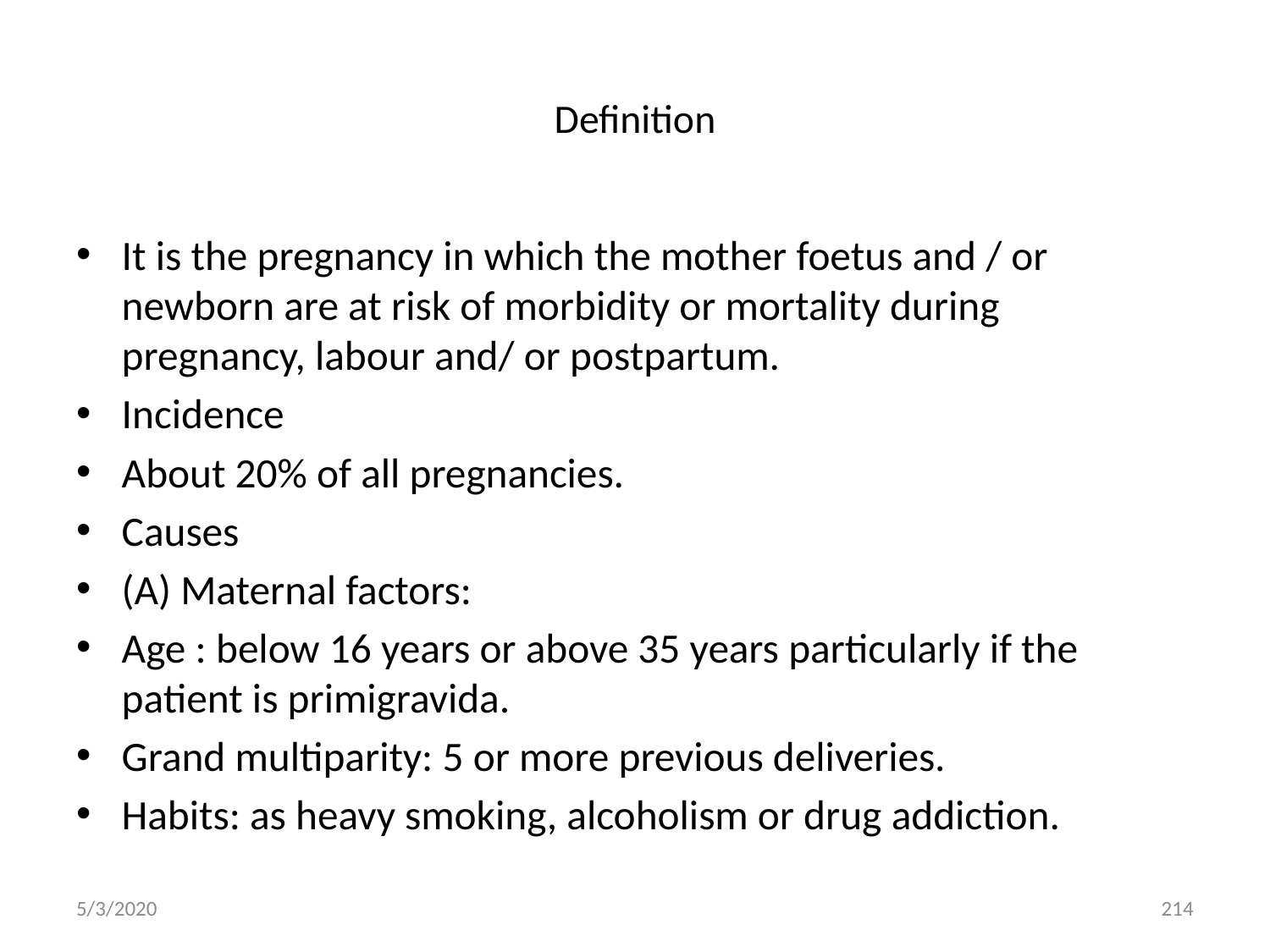

# Definition
It is the pregnancy in which the mother foetus and / or newborn are at risk of morbidity or mortality during pregnancy, labour and/ or postpartum.
Incidence
About 20% of all pregnancies.
Causes
(A) Maternal factors:
Age : below 16 years or above 35 years particularly if the patient is primigravida.
Grand multiparity: 5 or more previous deliveries.
Habits: as heavy smoking, alcoholism or drug addiction.
5/3/2020
214